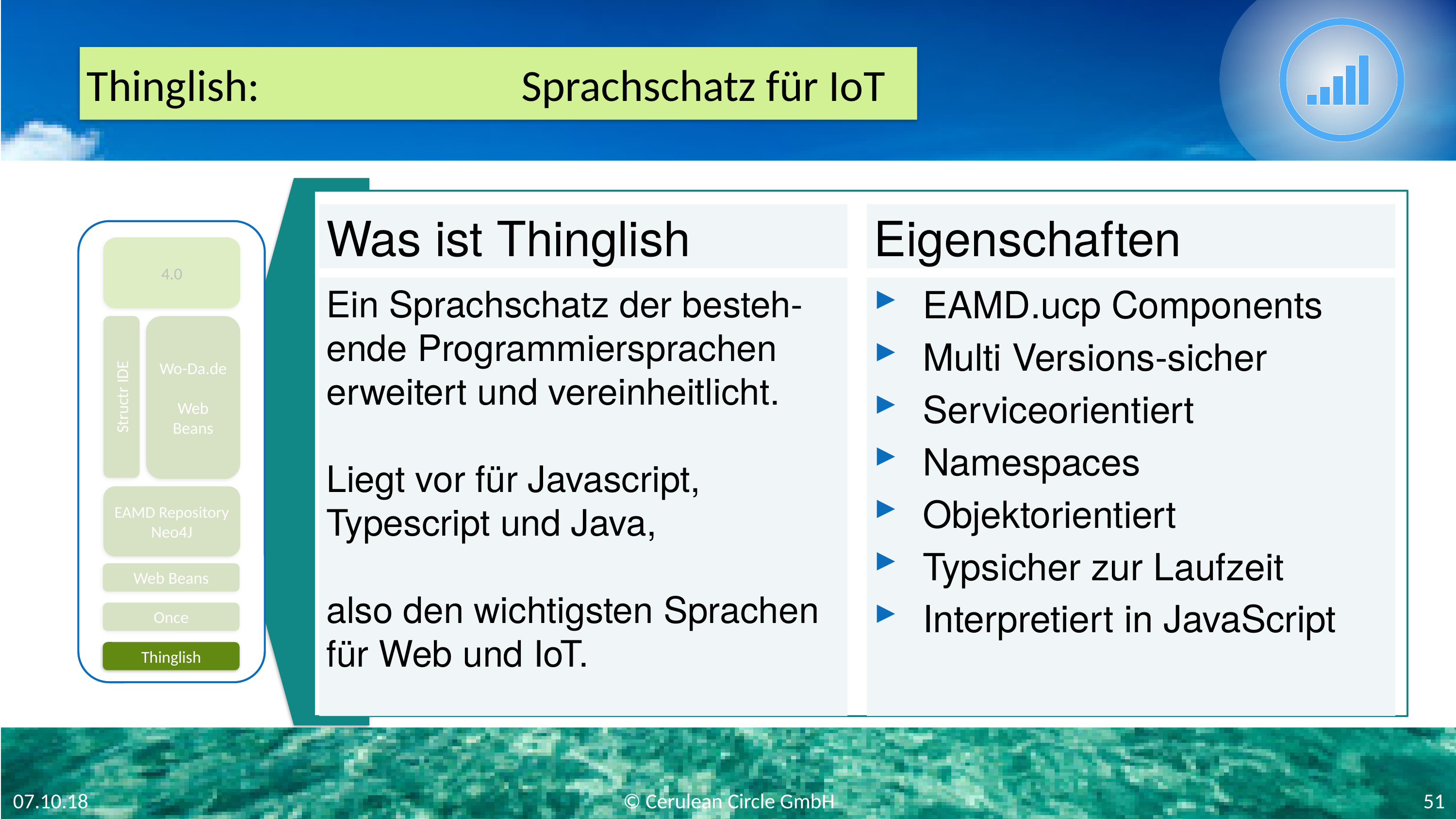

#
Thinglish:	Sprachschatz für IoT

Was ist Thinglish
Eigenschaften

4.0
Wo-Da.de

Web
Beans
Structr IDE
EAMD Repository
Neo4J
Web Beans
Once
Thinglish
Ein Sprachschatz der besteh-ende Programmiersprachen erweitert und vereinheitlicht.

Liegt vor für Javascript, Typescript und Java,

also den wichtigsten Sprachen für Web und IoT.
EAMD.ucp Components
Multi Versions-sicher
Serviceorientiert
Namespaces
Objektorientiert
Typsicher zur Laufzeit
Interpretiert in JavaScript
© Cerulean Circle GmbH
51
07.10.18